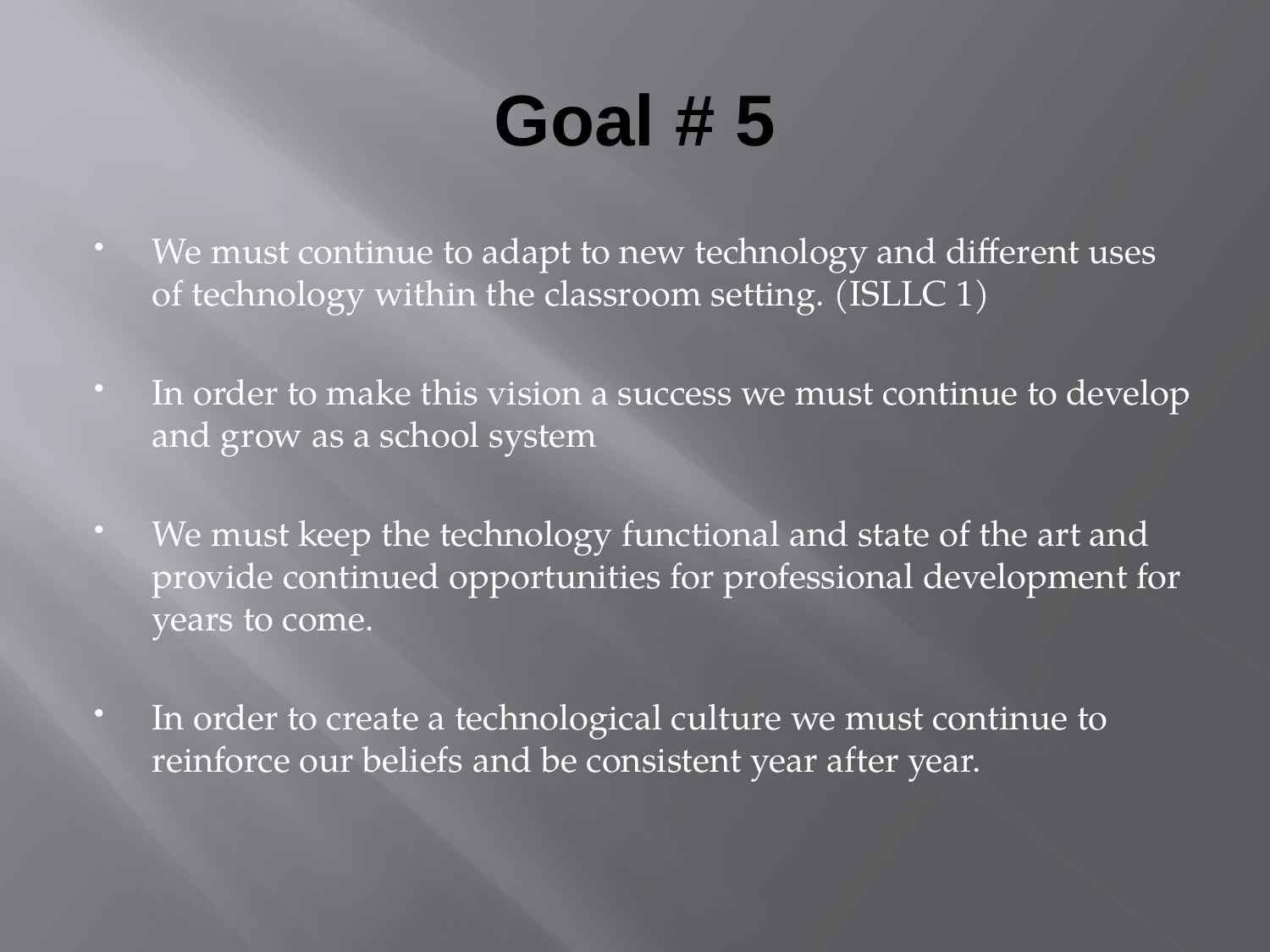

# Goal # 5
We must continue to adapt to new technology and different uses of technology within the classroom setting. (ISLLC 1)

In order to make this vision a success we must continue to develop and grow as a school system

We must keep the technology functional and state of the art and provide continued opportunities for professional development for years to come.

In order to create a technological culture we must continue to reinforce our beliefs and be consistent year after year.